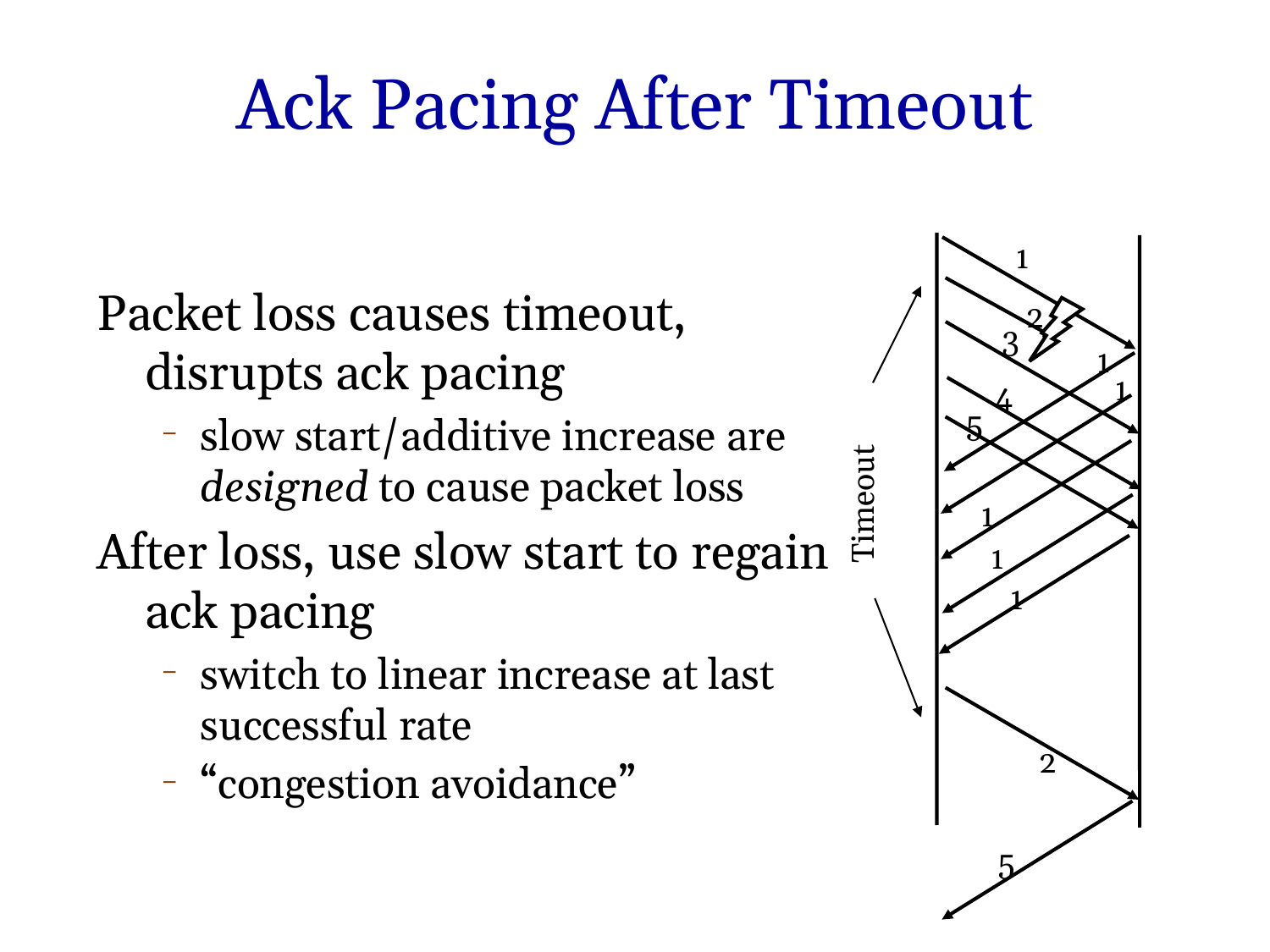

# Ack Pacing After Timeout
1

Packet loss causes timeout, disrupts ack pacing
slow start/additive increase are designed to cause packet loss
After loss, use slow start to regain ack pacing
switch to linear increase at last successful rate
“congestion avoidance”

2

3
1

1
4

5

Timeout

1

1
1

2

5